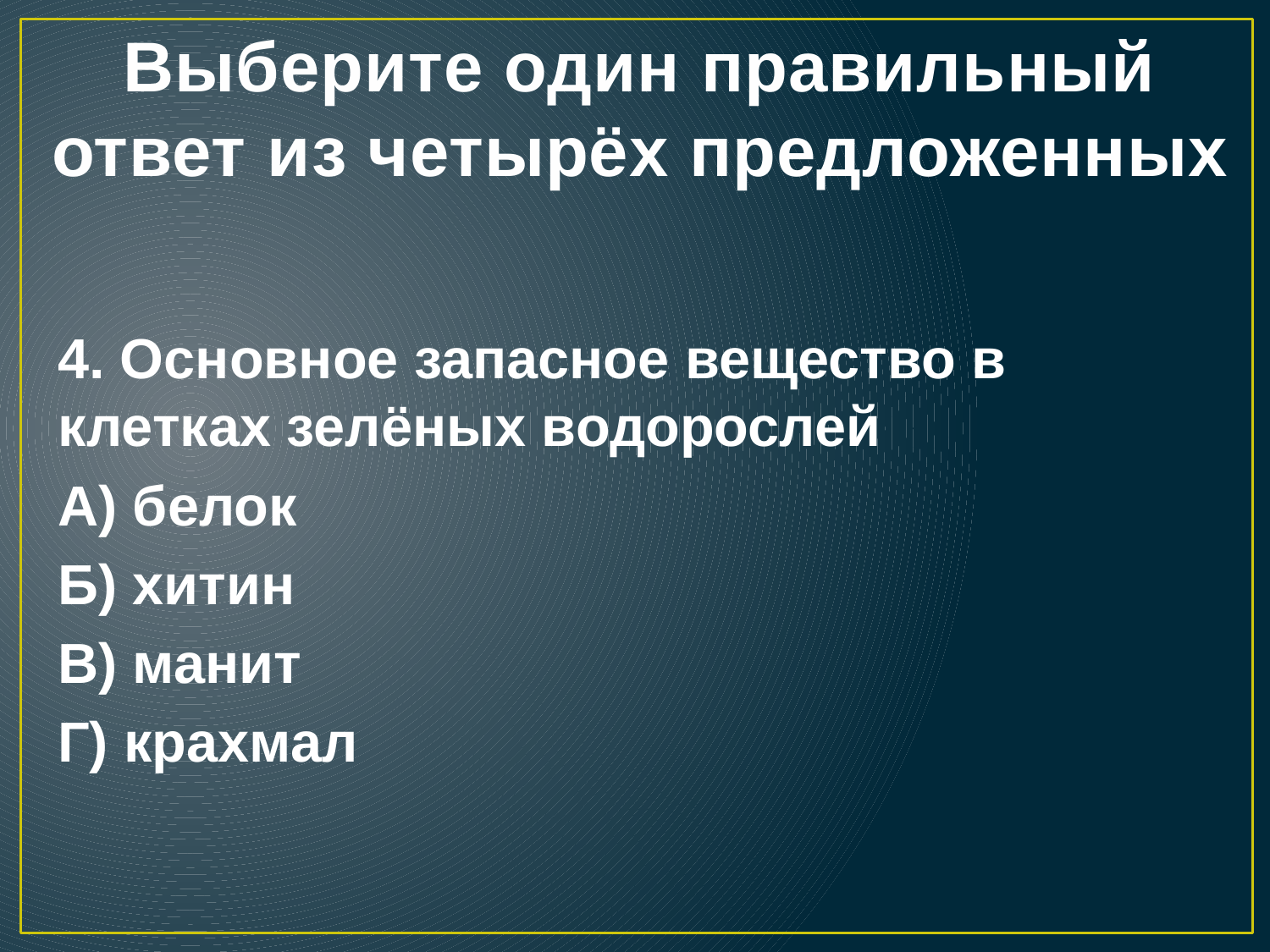

# Выберите один правильный ответ из четырёх предложенных
4. Основное запасное вещество в клетках зелёных водорослей
А) белок
Б) хитин
В) манит
Г) крахмал